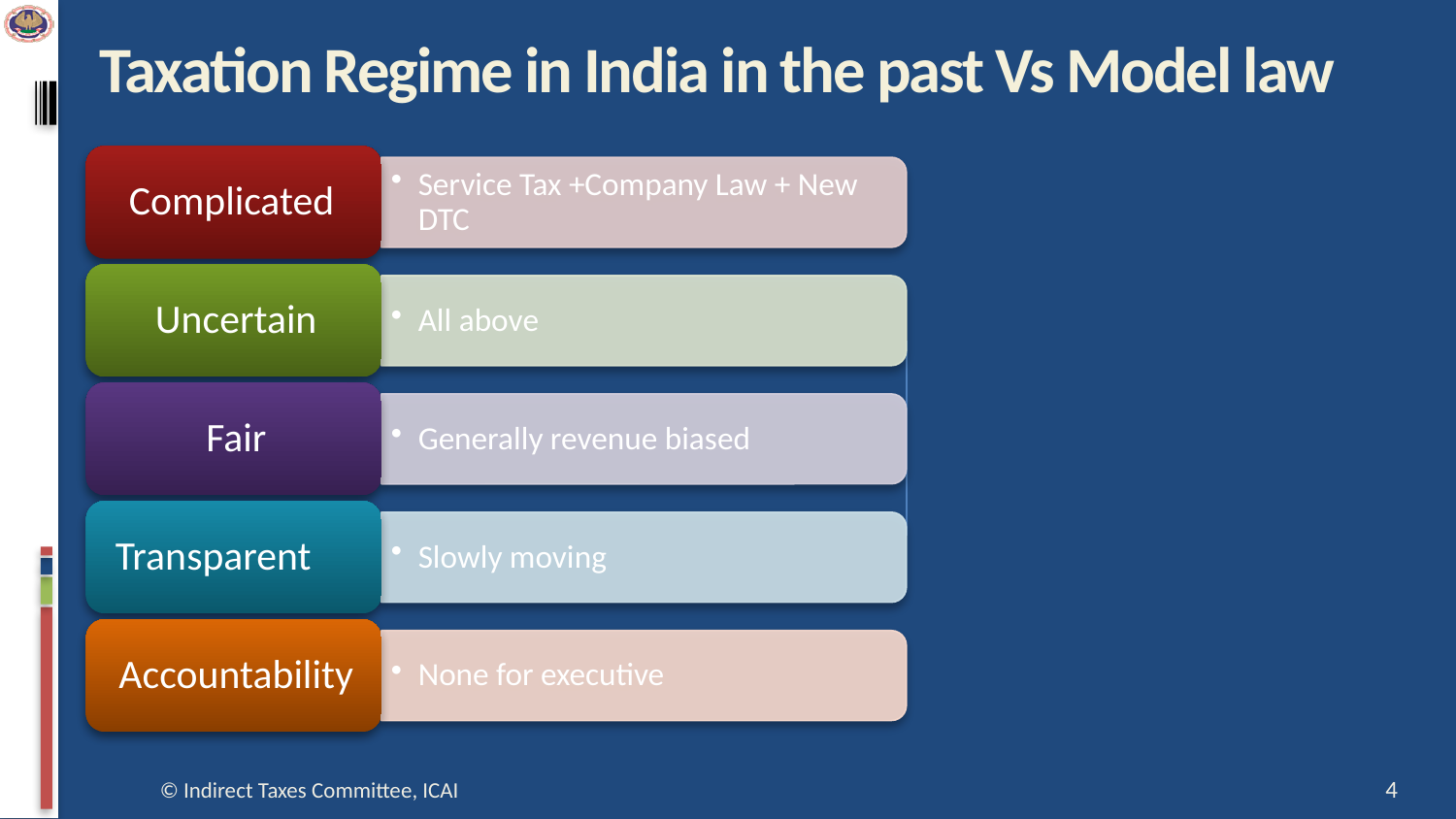

# Taxation Regime in India in the past Vs Model law
Service Tax +Company Law + New DTC
Complicated
All above
Uncertain
Generally revenue biased
Fair
Slowly moving
Transparent
None for executive
Accountability
© Indirect Taxes Committee, ICAI
4